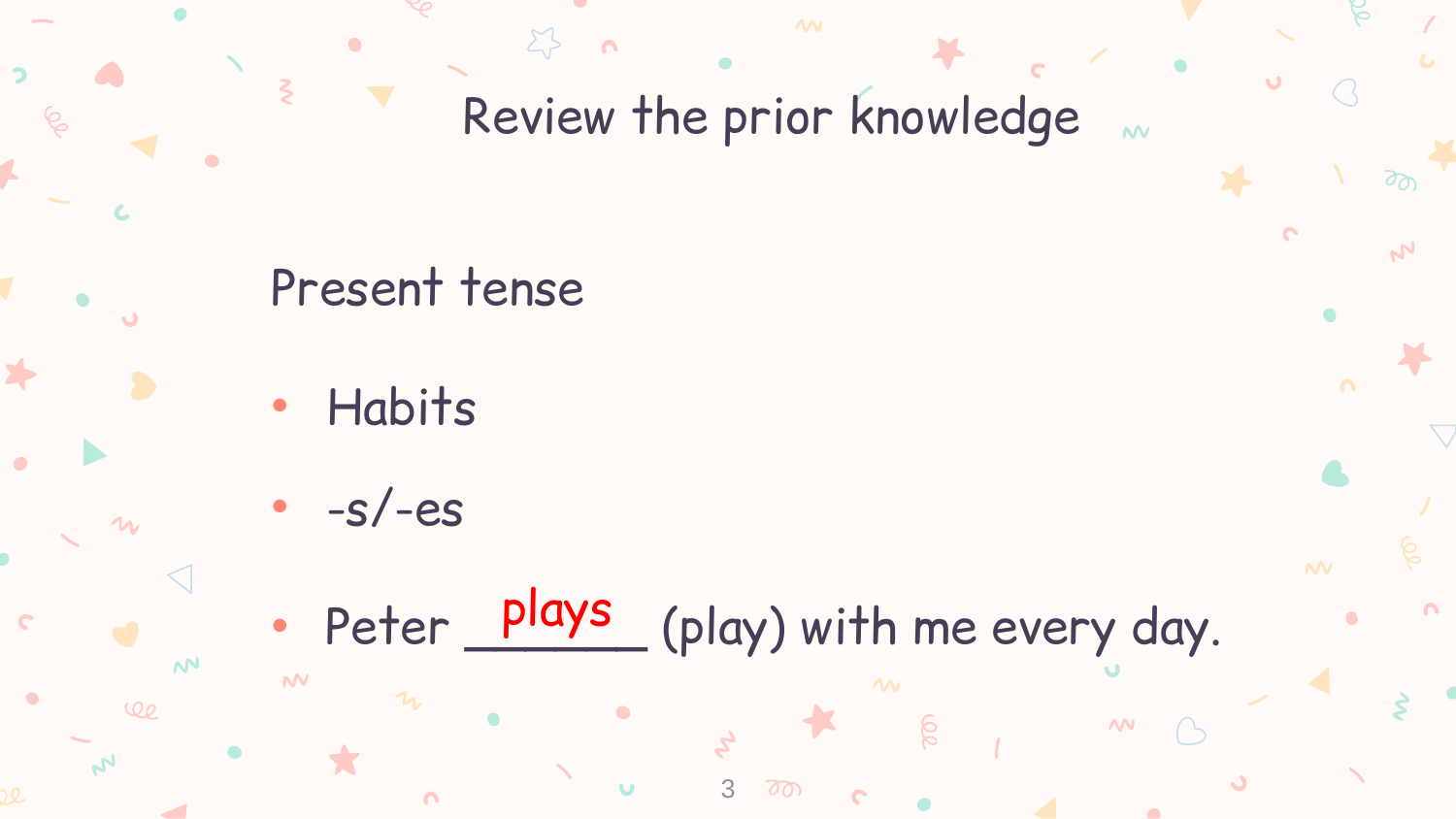

Review the prior knowledge
Present tense
Habits
-s/-es
plays
Peter ______ (play) with me every day.
3